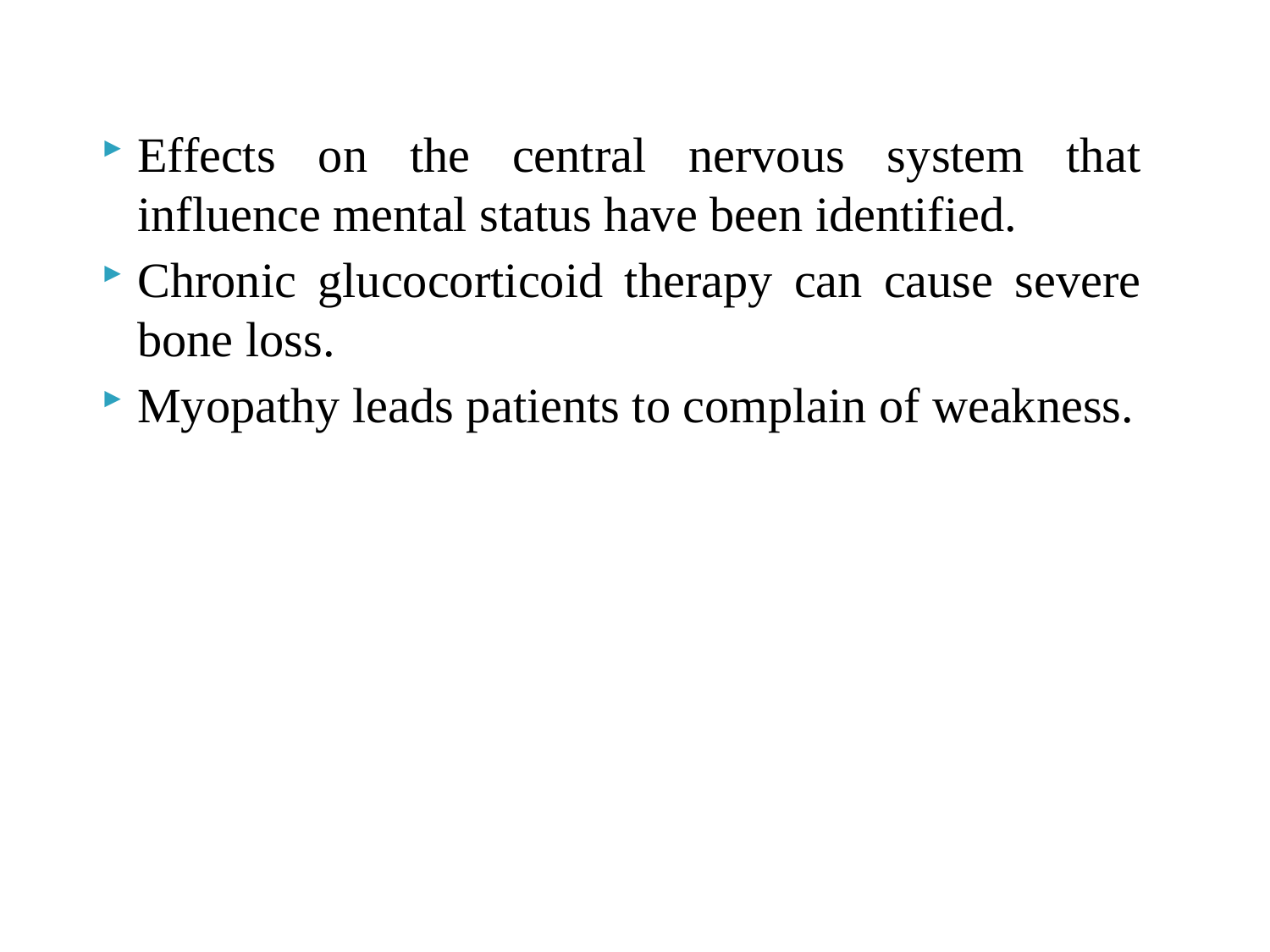

Effects on the central nervous system that influence mental status have been identified.
Chronic glucocorticoid therapy can cause severe bone loss.
Myopathy leads patients to complain of weakness.